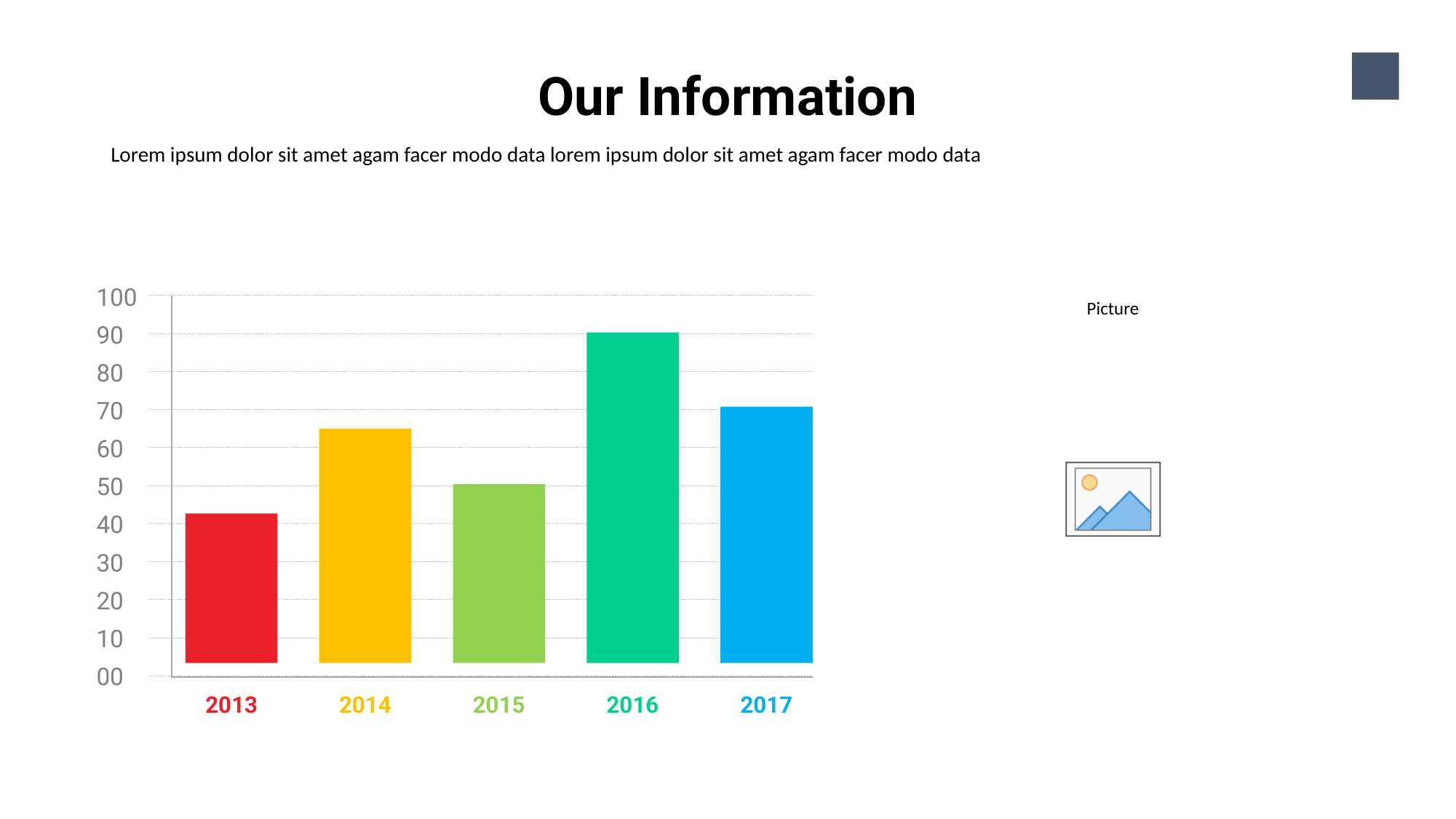

Our Information
18
Lorem ipsum dolor sit amet agam facer modo data lorem ipsum dolor sit amet agam facer modo data
100
90
80
70
60
50
40
30
20
10
00

2013
2014
2015
2016
2017